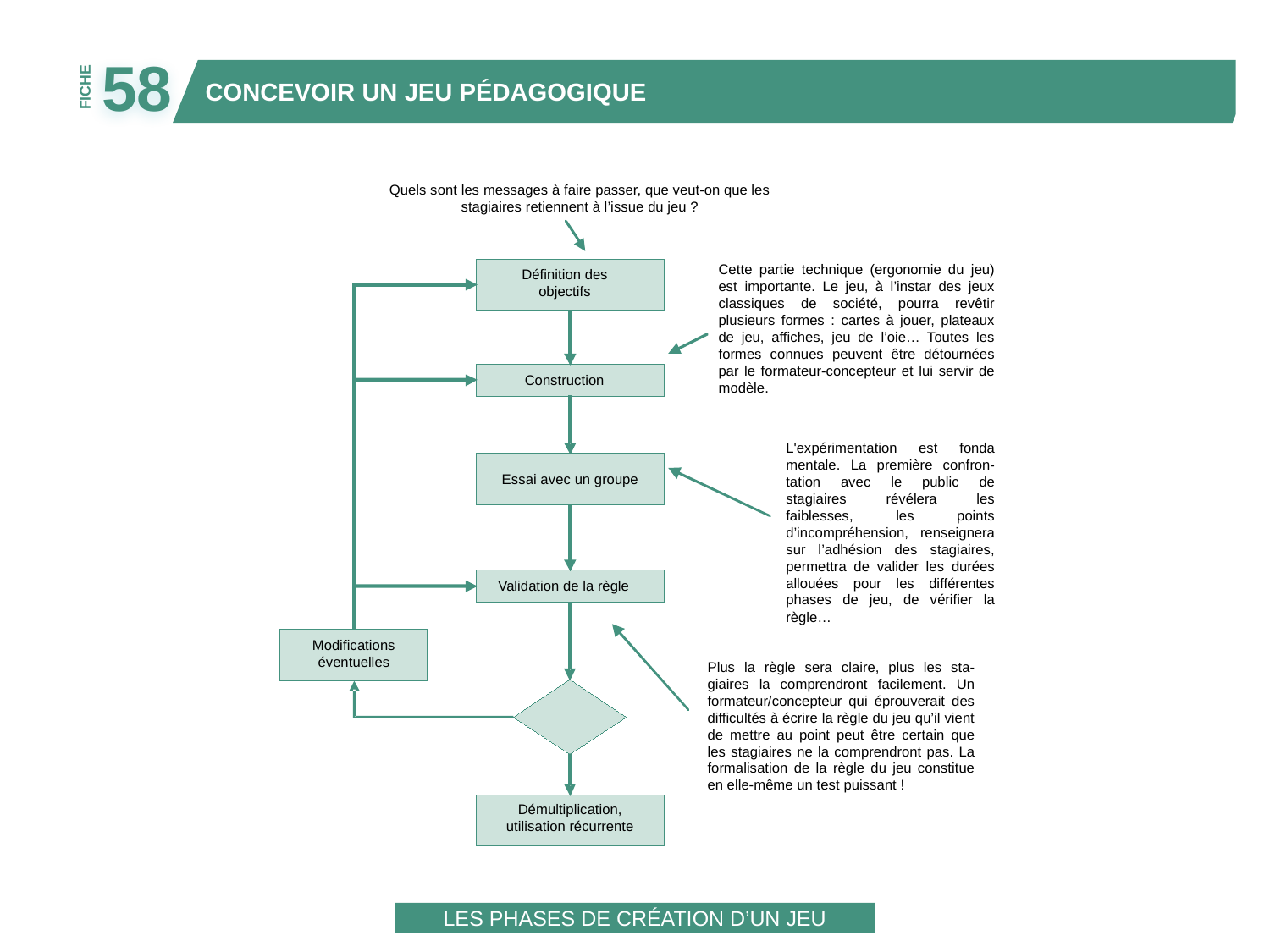

58

CONCEVOIR UN JEU PÉDAGOGIQUE
FICHE
Quels sont les messages à faire passer, que veut-on que les
stagiaires retiennent à l’issue du jeu ?

Cette partie technique (ergonomie du jeu) est importante. Le jeu, à l’instar des jeux classiques de société, pourra revêtir plusieurs formes : cartes à jouer, plateaux de jeu, affiches, jeu de l’oie… Toutes les formes connues peuvent être détournées par le formateur-concepteur et lui servir de modèle.
Définition des
objectifs

Construction

L'expérimentation est fonda
mentale. La première confron-
tation avec le public de stagiaires révélera les faiblesses, les points d’incompréhension, renseignera sur l’adhésion des stagiaires, permettra de valider les durées allouées pour les différentes phases de jeu, de vérifier la règle…

Essai avec un groupe

Validation de la règle

Modifications
éventuelles
Plus la règle sera claire, plus les sta-
giaires la comprendront facilement. Un formateur/concepteur qui éprouverait des difficultés à écrire la règle du jeu qu’il vient de mettre au point peut être certain que les stagiaires ne la comprendront pas. La formalisation de la règle du jeu constitue en elle-même un test puissant !

Démultiplication,
utilisation récurrente
LES PHASES DE CRÉATION D’UN JEU